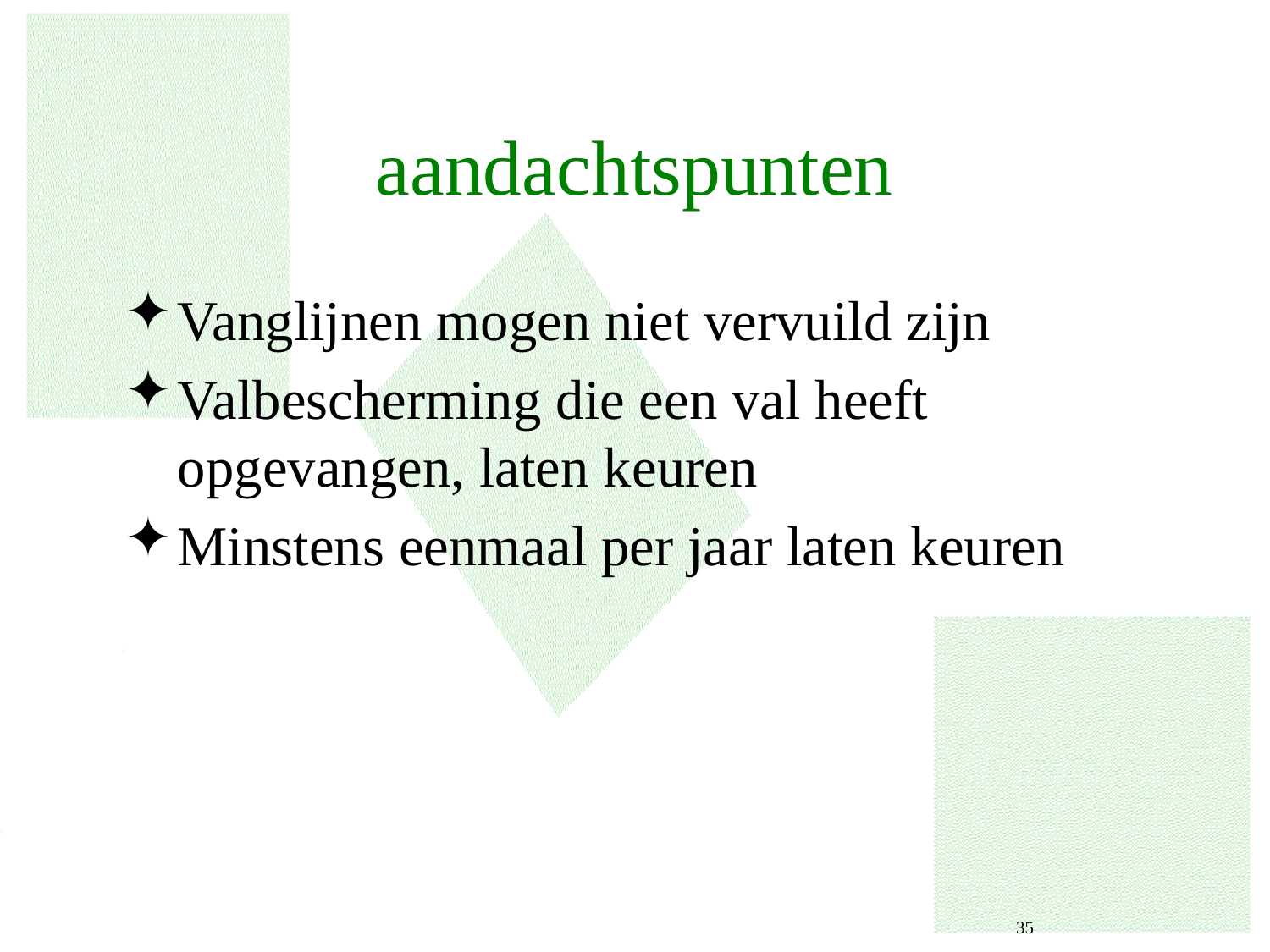

# aandachtspunten
Vanglijnen mogen niet vervuild zijn
Valbescherming die een val heeft opgevangen, laten keuren
Minstens eenmaal per jaar laten keuren

                     35